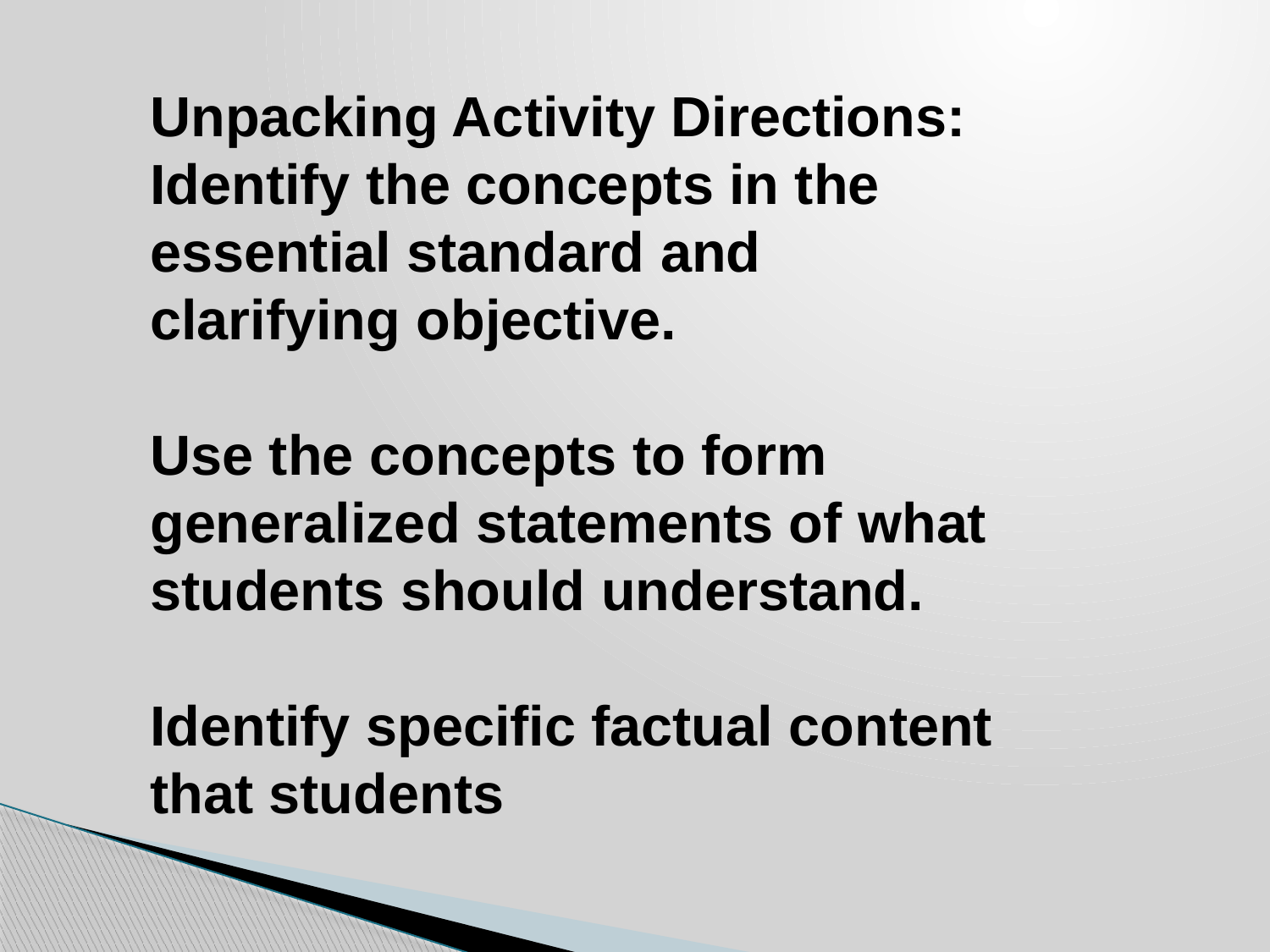

Unpacking Activity Directions:
Identify the concepts in the essential standard and clarifying objective.

Use the concepts to form generalized statements of what students should understand.

Identify specific factual content that students